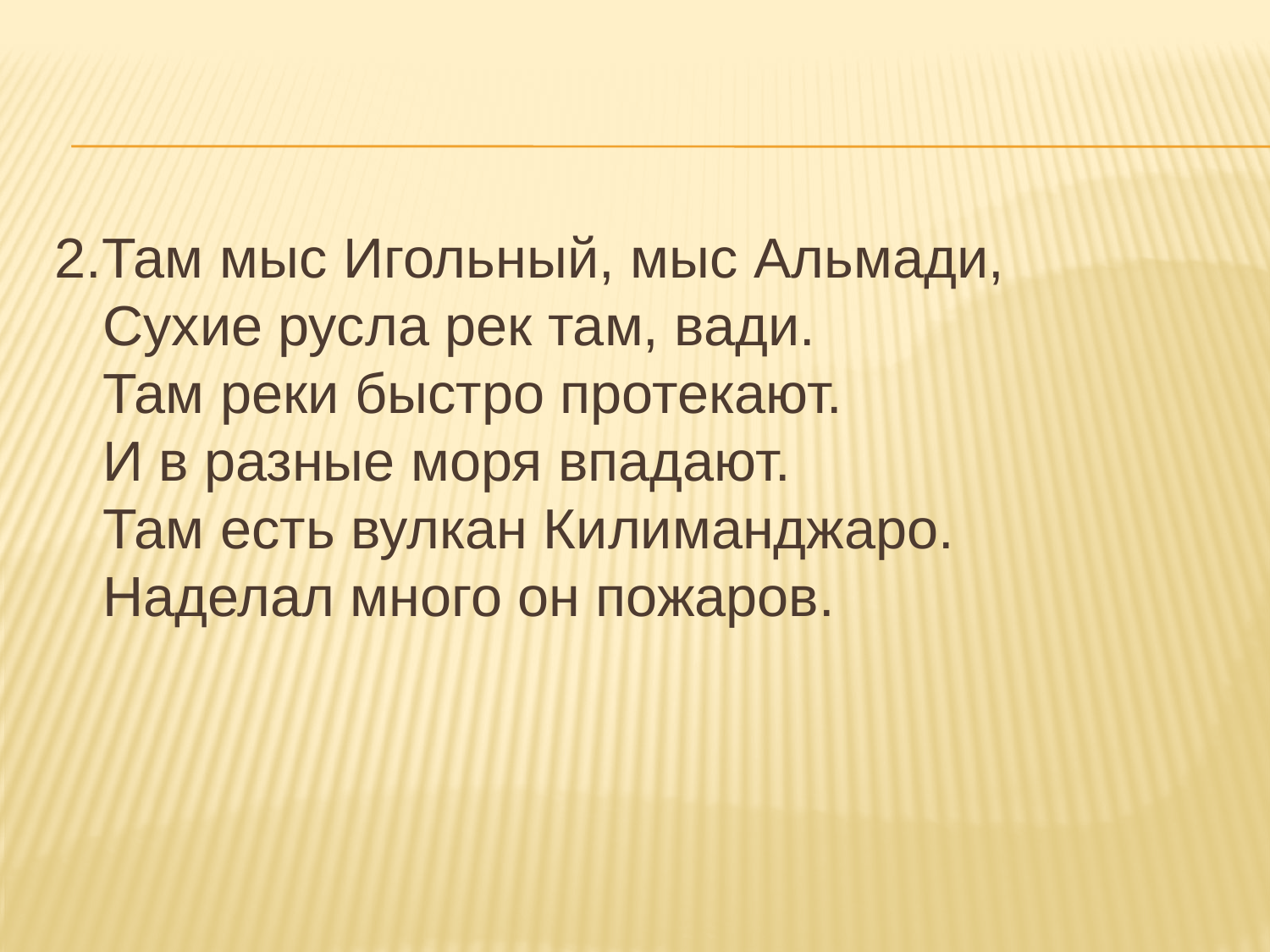

#
2.Там мыс Игольный, мыс Альмади, 
Сухие русла рек там, вади. 
Там реки быстро протекают. 
И в разные моря впадают. 
Там есть вулкан Килиманджаро. 
Наделал много он пожаров.